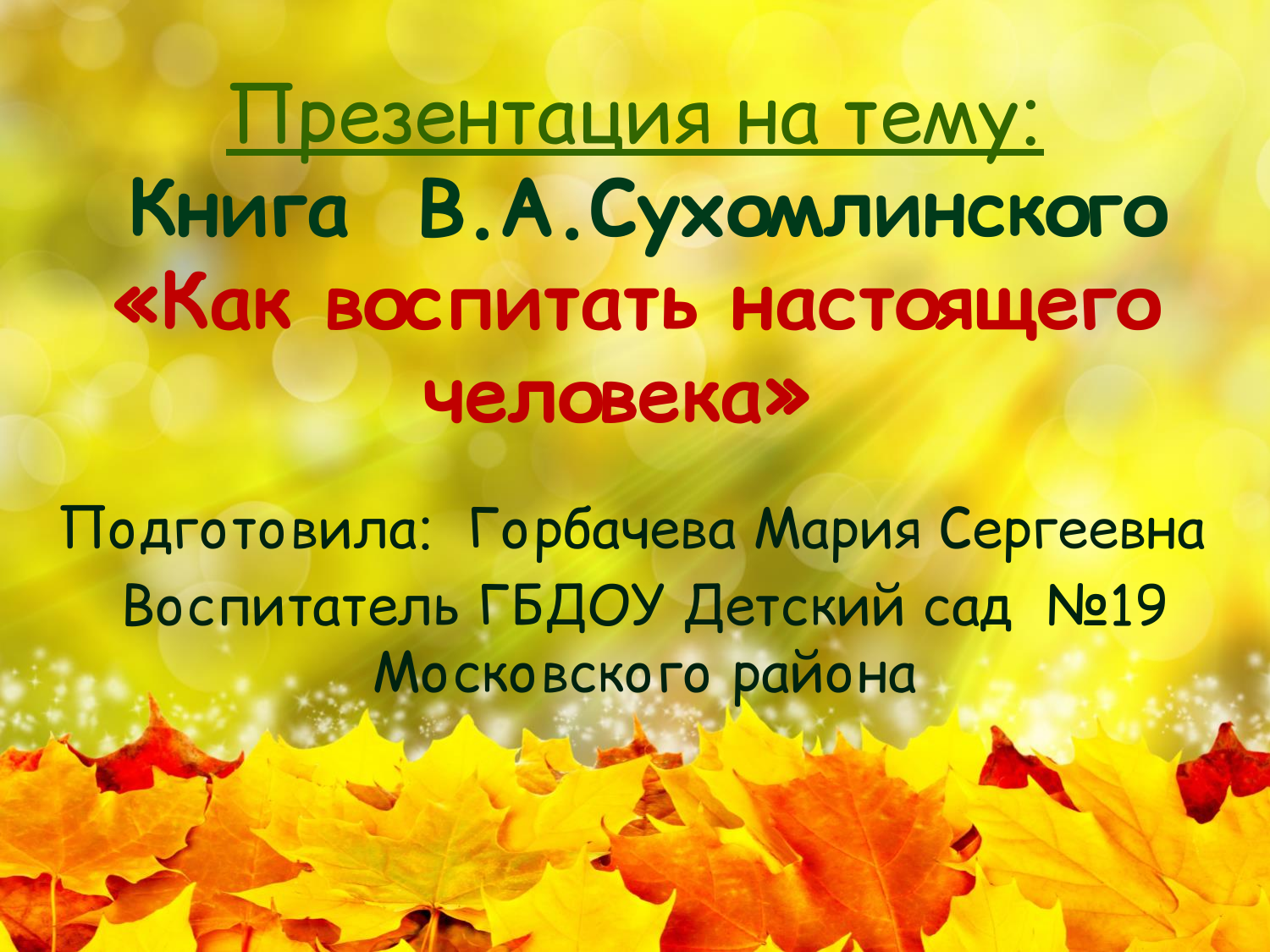

# Презентация на тему:  Книга  В.А.Сухомлинского «Как воспитать настоящего человека»
Подготовила:  Горбачева Мария Сергеевна
Воспитатель ГБДОУ Детский сад  №19 Московского района